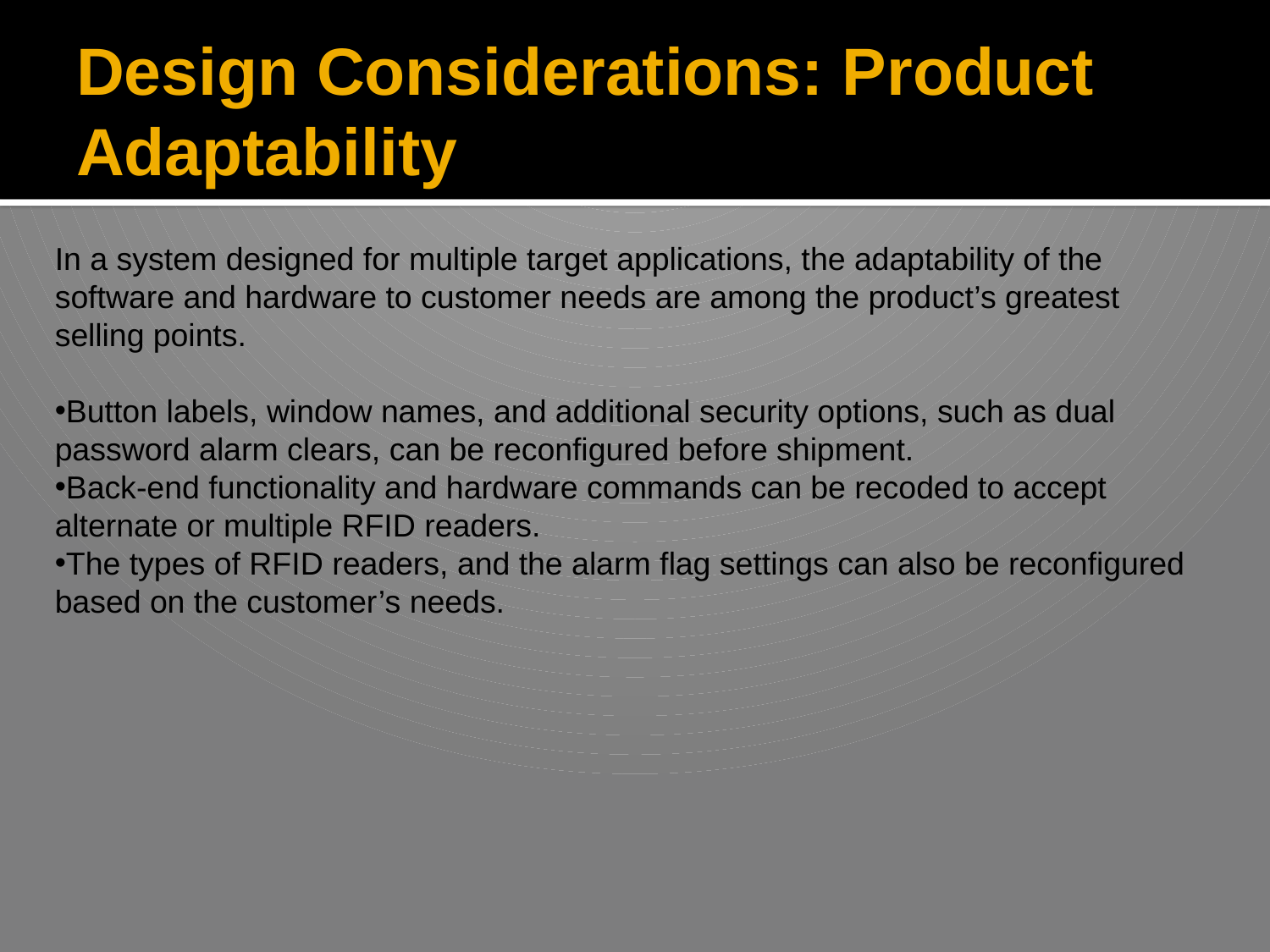

# Design Considerations: Product Adaptability
In a system designed for multiple target applications, the adaptability of the software and hardware to customer needs are among the product’s greatest selling points.

Button labels, window names, and additional security options, such as dual password alarm clears, can be reconfigured before shipment.
Back-end functionality and hardware commands can be recoded to accept alternate or multiple RFID readers.
The types of RFID readers, and the alarm flag settings can also be reconfigured based on the customer’s needs.